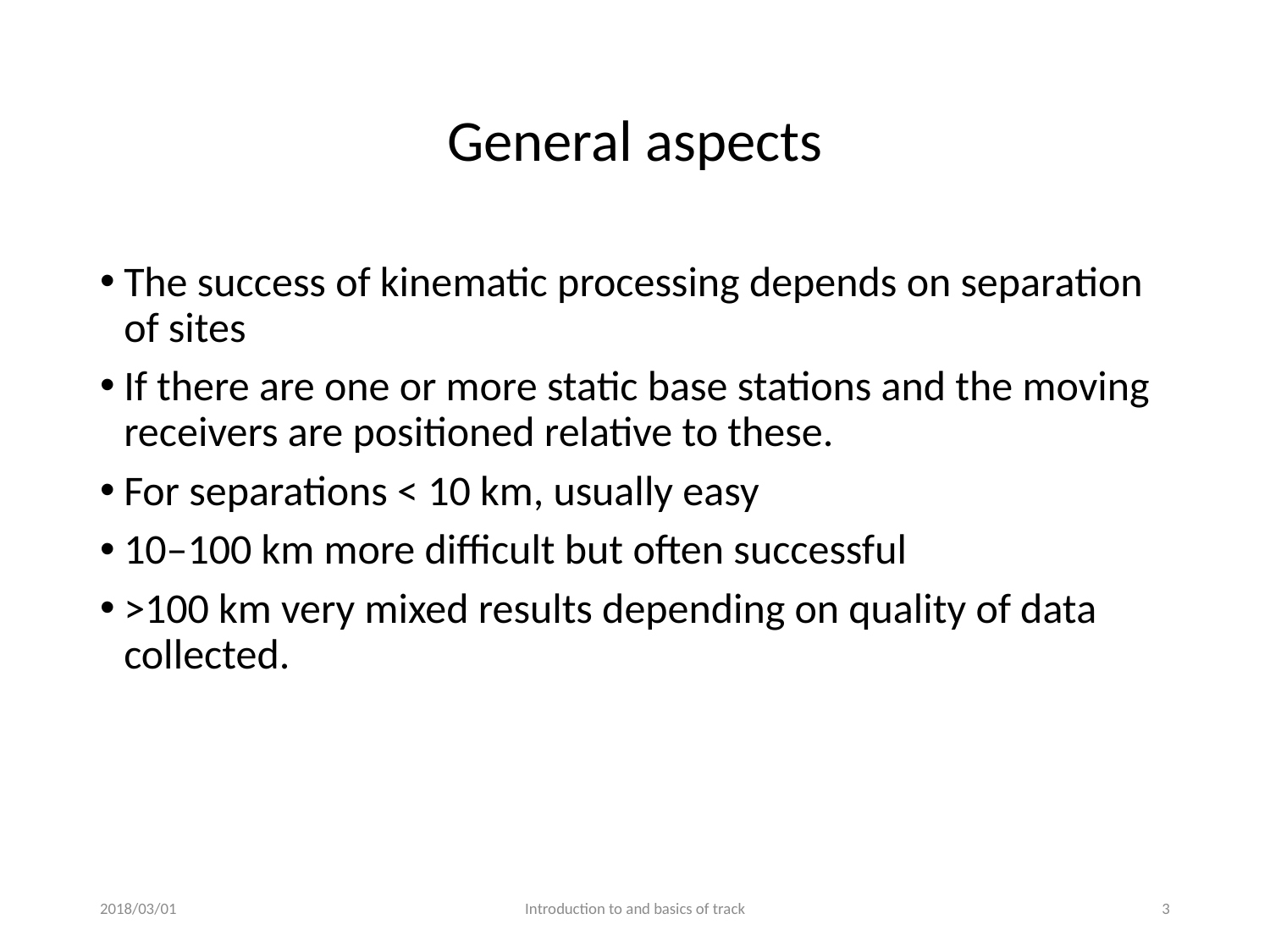

# General aspects
The success of kinematic processing depends on separation of sites
If there are one or more static base stations and the moving receivers are positioned relative to these.
For separations < 10 km, usually easy
10–100 km more difficult but often successful
>100 km very mixed results depending on quality of data collected.
2018/03/01
Introduction to and basics of track
3